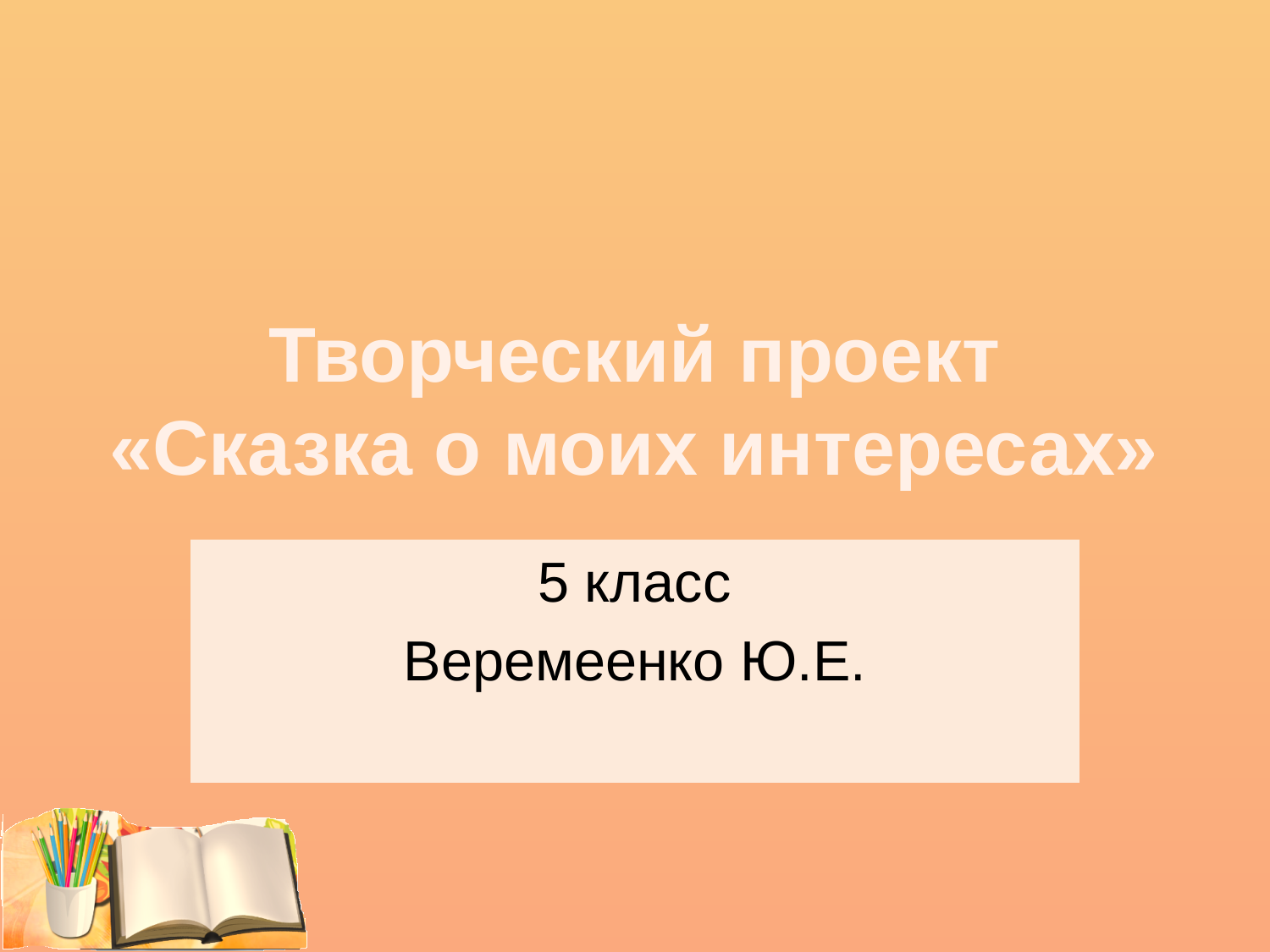

# Творческий проект «Сказка о моих интересах»
5 класс
Веремеенко Ю.Е.